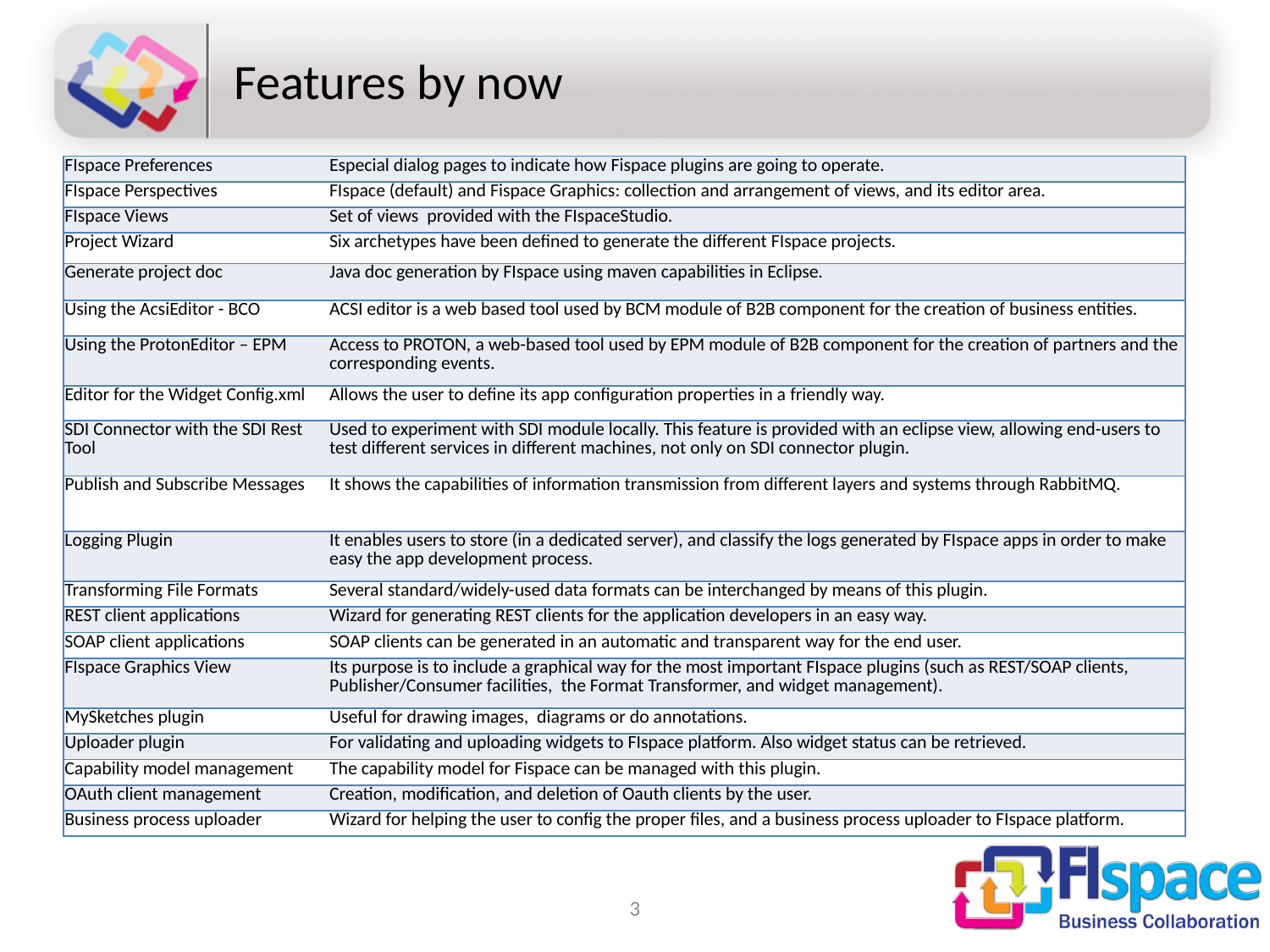

# Features by now
| FIspace Preferences | Especial dialog pages to indicate how Fispace plugins are going to operate. |
| --- | --- |
| FIspace Perspectives | FIspace (default) and Fispace Graphics: collection and arrangement of views, and its editor area. |
| FIspace Views | Set of views provided with the FIspaceStudio. |
| Project Wizard | Six archetypes have been defined to generate the different FIspace projects. |
| Generate project doc | Java doc generation by FIspace using maven capabilities in Eclipse. |
| Using the AcsiEditor - BCO | ACSI editor is a web based tool used by BCM module of B2B component for the creation of business entities. |
| Using the ProtonEditor – EPM | Access to PROTON, a web-based tool used by EPM module of B2B component for the creation of partners and the corresponding events. |
| Editor for the Widget Config.xml | Allows the user to define its app configuration properties in a friendly way. |
| SDI Connector with the SDI Rest Tool | Used to experiment with SDI module locally. This feature is provided with an eclipse view, allowing end-users to test different services in different machines, not only on SDI connector plugin. |
| Publish and Subscribe Messages | It shows the capabilities of information transmission from different layers and systems through RabbitMQ. |
| Logging Plugin | It enables users to store (in a dedicated server), and classify the logs generated by FIspace apps in order to make easy the app development process. |
| Transforming File Formats | Several standard/widely-used data formats can be interchanged by means of this plugin. |
| REST client applications | Wizard for generating REST clients for the application developers in an easy way. |
| SOAP client applications | SOAP clients can be generated in an automatic and transparent way for the end user. |
| FIspace Graphics View | Its purpose is to include a graphical way for the most important FIspace plugins (such as REST/SOAP clients, Publisher/Consumer facilities, the Format Transformer, and widget management). |
| MySketches plugin | Useful for drawing images, diagrams or do annotations. |
| Uploader plugin | For validating and uploading widgets to FIspace platform. Also widget status can be retrieved. |
| Capability model management | The capability model for Fispace can be managed with this plugin. |
| OAuth client management | Creation, modification, and deletion of Oauth clients by the user. |
| Business process uploader | Wizard for helping the user to config the proper files, and a business process uploader to FIspace platform. |
3